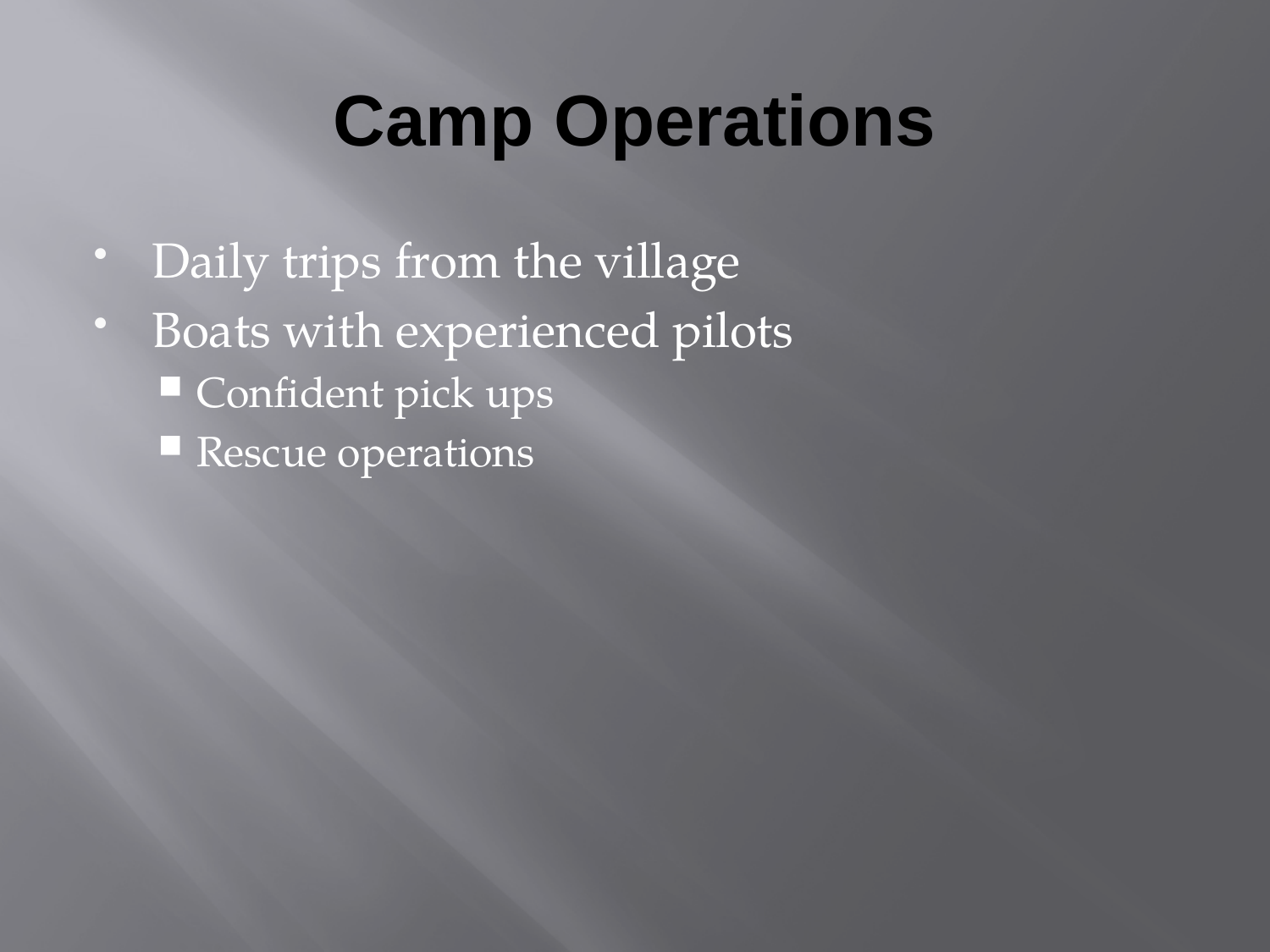

# Camp Operations
Daily trips from the village
Boats with experienced pilots
Confident pick ups
Rescue operations